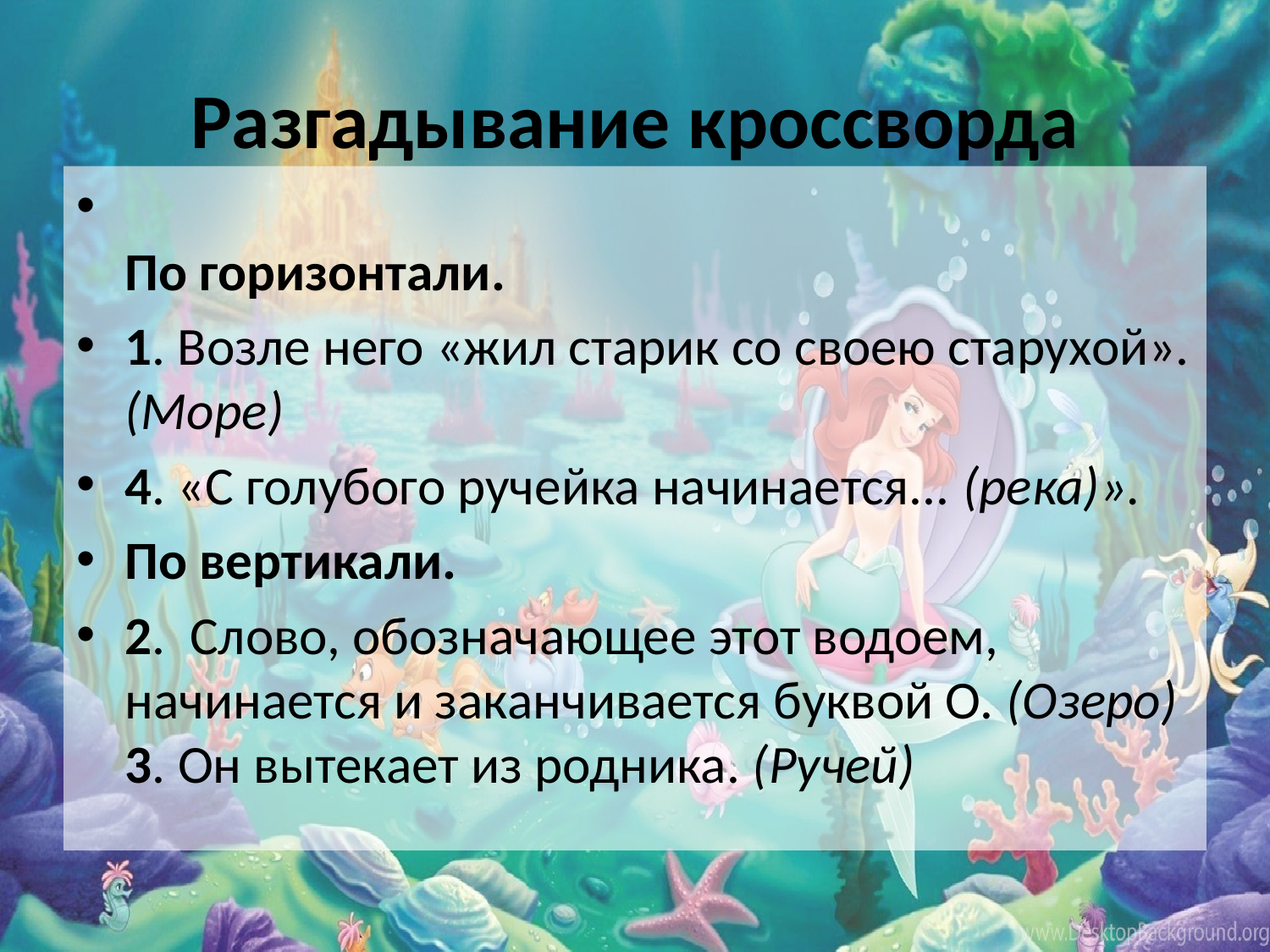

# Разгадывание кроссворда
По горизонтали.
1. Возле него «жил старик со своею старухой». (Море)
4. «С голубого ручейка начинается... (река)».
По вертикали.
2.  Слово, обозначающее этот водоем, начинается и заканчивается буквой О. (Озеро)
3. Он вытекает из родника. (Ручей)